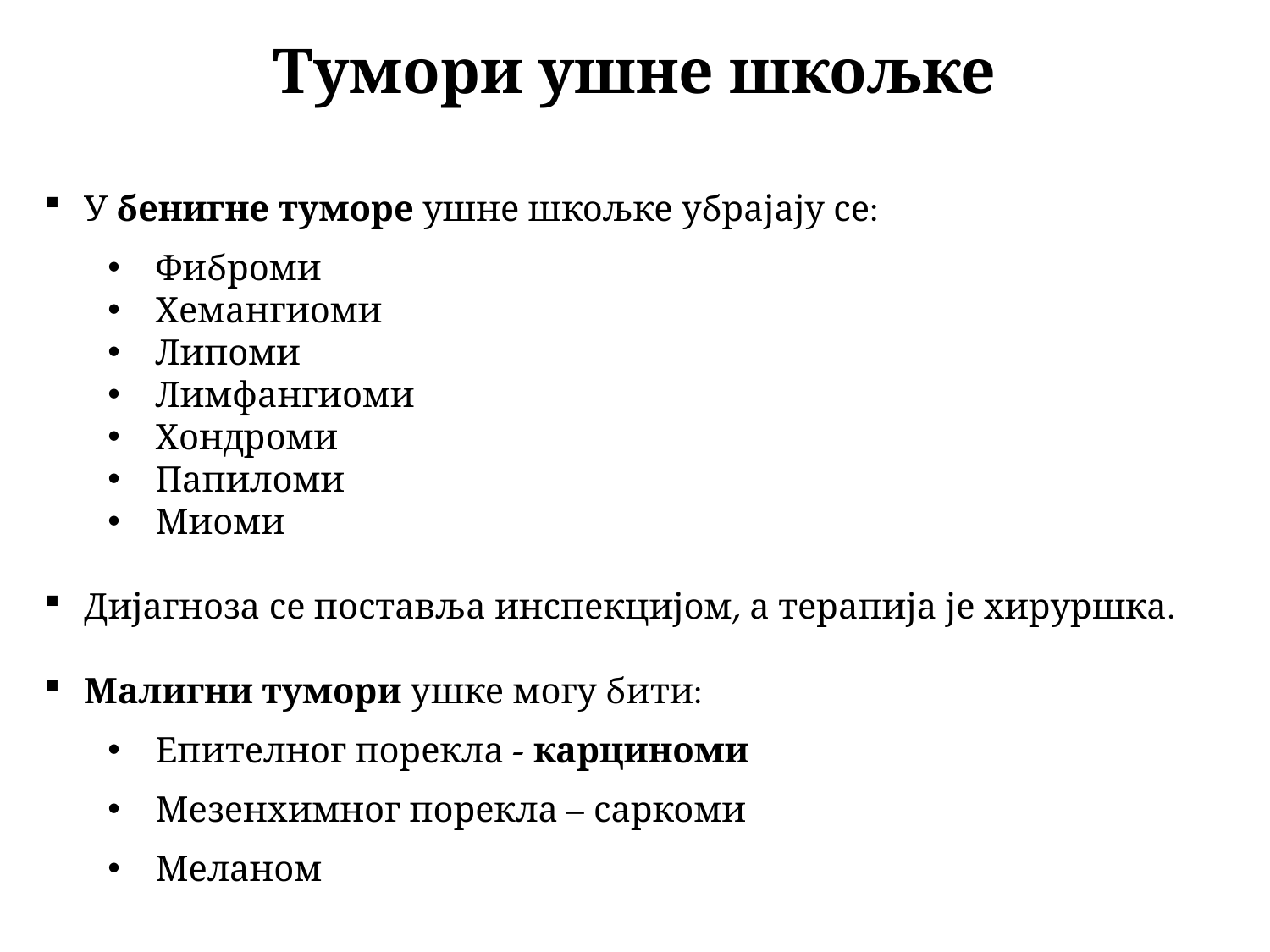

Тумори ушне шкољке
У бенигне туморе ушне шкољке убрајају се:

Фиброми
Хемангиоми
Липоми
Лимфангиоми
Хондроми
Папиломи
Миоми

Дијагноза се поставља инспекцијом, а терапија је хируршка.

Малигни тумори ушке могу бити:

Епителног порекла - карциноми

Мезенхимног порекла – саркоми

Меланом